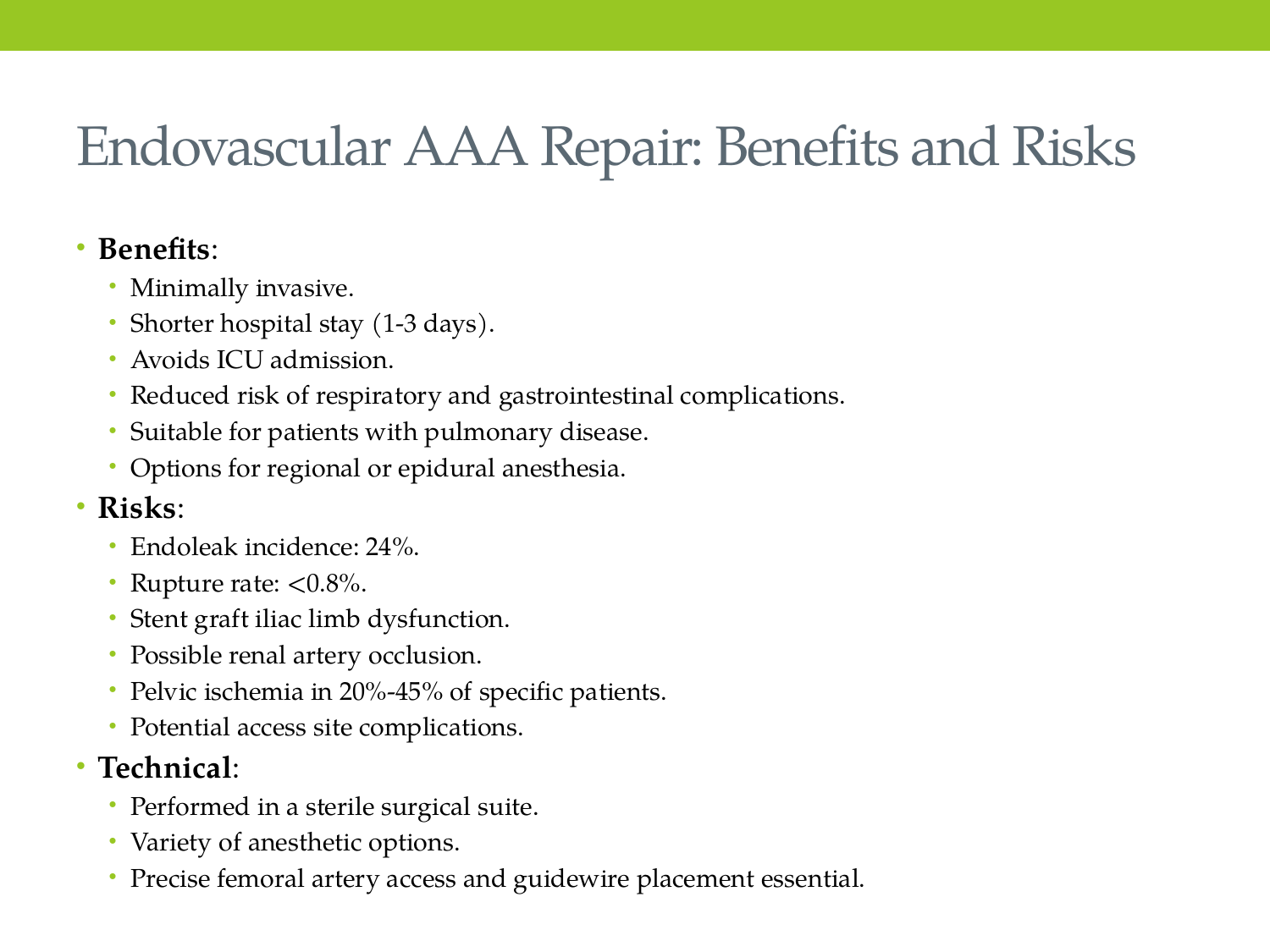

# Endovascular AAA Repair: Benefits and Risks
Benefits:
Minimally invasive.
Shorter hospital stay (1-3 days).
Avoids ICU admission.
Reduced risk of respiratory and gastrointestinal complications.
Suitable for patients with pulmonary disease.
Options for regional or epidural anesthesia.
Risks:
Endoleak incidence: 24%.
Rupture rate: <0.8%.
Stent graft iliac limb dysfunction.
Possible renal artery occlusion.
Pelvic ischemia in 20%-45% of specific patients.
Potential access site complications.
Technical:
Performed in a sterile surgical suite.
Variety of anesthetic options.
Precise femoral artery access and guidewire placement essential.